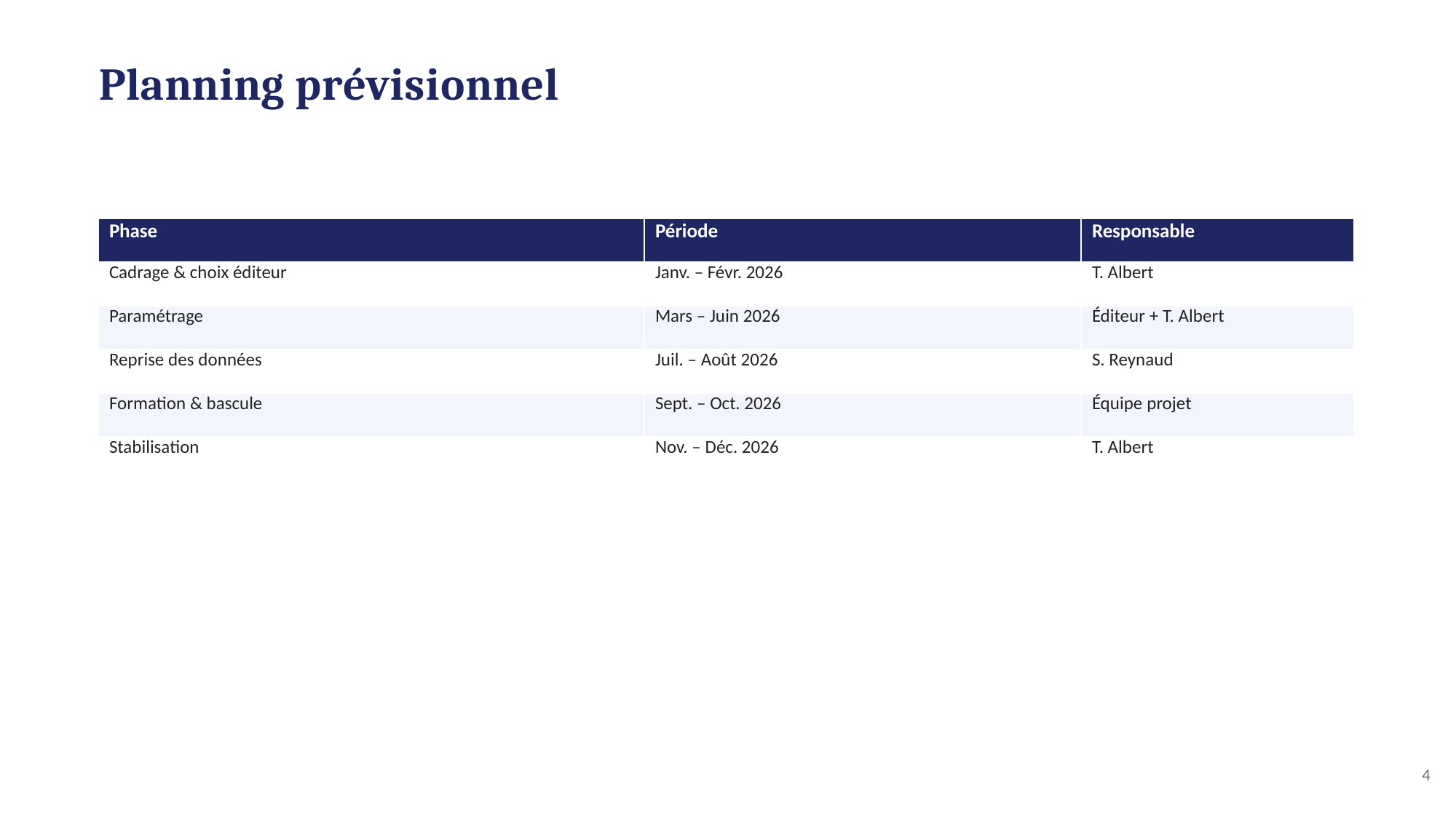

Planning prévisionnel
| Phase | Période | Responsable |
| --- | --- | --- |
| Cadrage & choix éditeur | Janv. – Févr. 2026 | T. Albert |
| Paramétrage | Mars – Juin 2026 | Éditeur + T. Albert |
| Reprise des données | Juil. – Août 2026 | S. Reynaud |
| Formation & bascule | Sept. – Oct. 2026 | Équipe projet |
| Stabilisation | Nov. – Déc. 2026 | T. Albert |
4